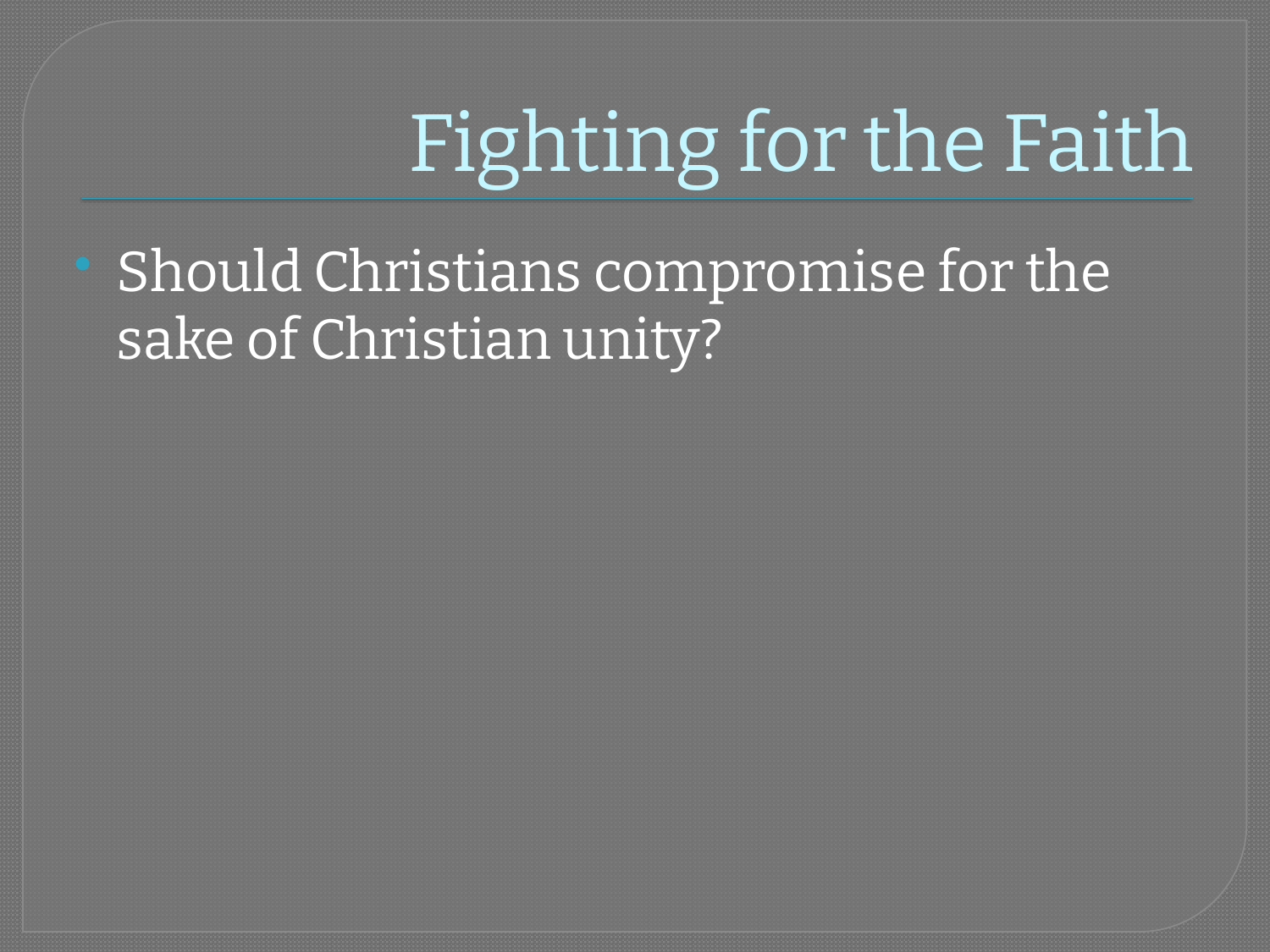

# Fighting for the Faith
Should Christians compromise for the sake of Christian unity?